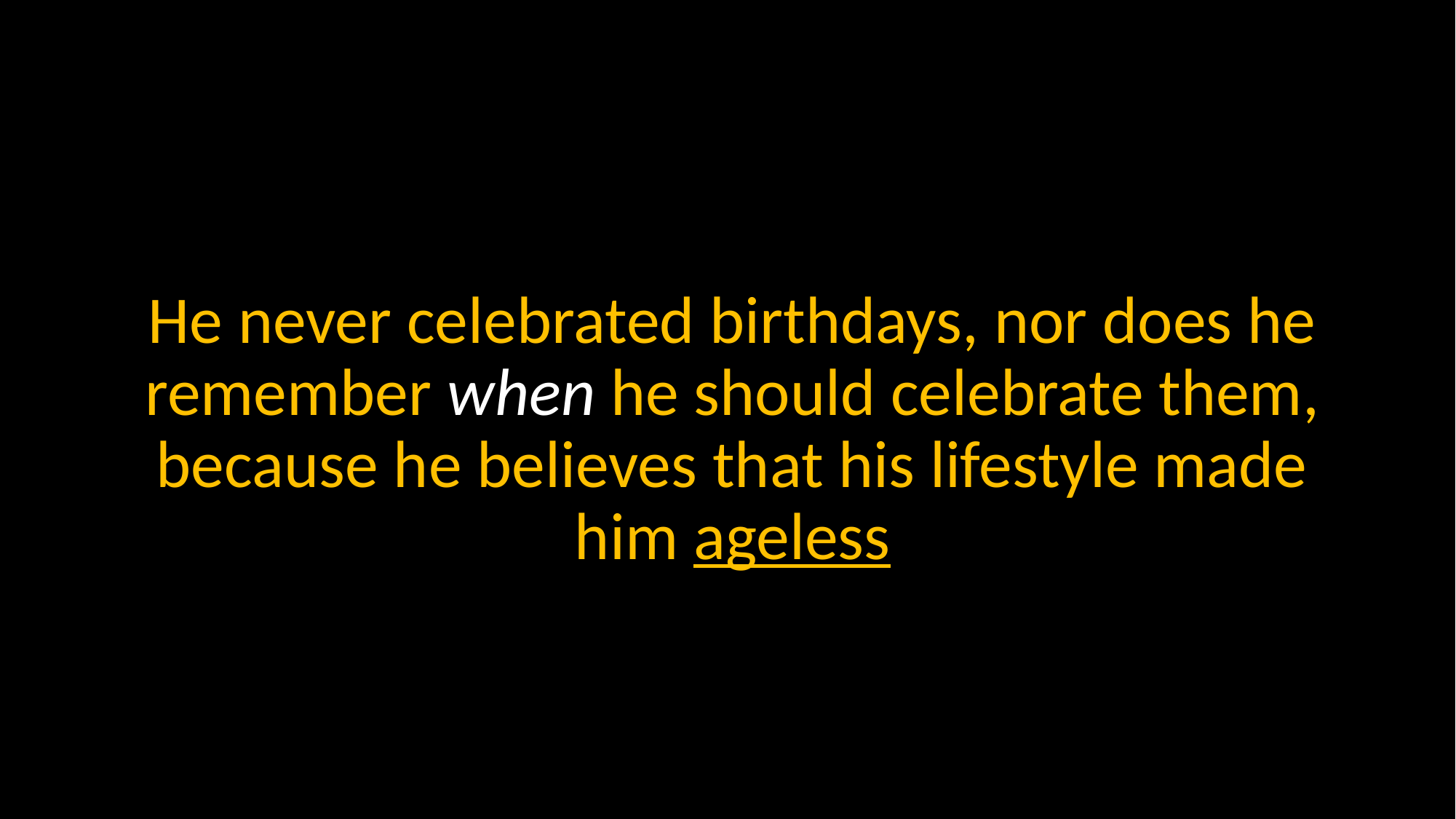

He never celebrated birthdays, nor does he remember when he should celebrate them, because he believes that his lifestyle made him ageless